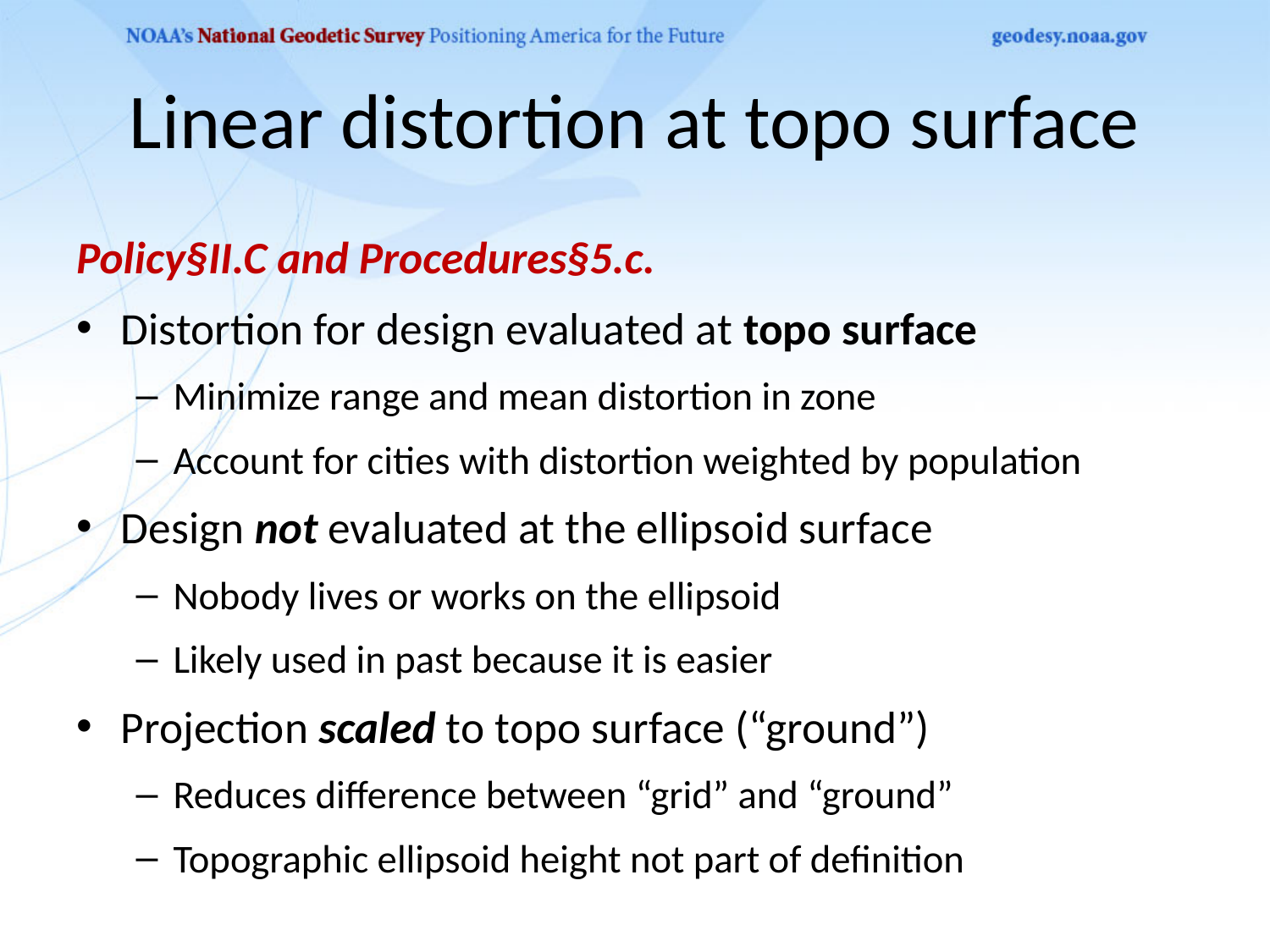

# Linear distortion at topo surface
Policy§II.C and Procedures§5.c.
Distortion for design evaluated at topo surface
Minimize range and mean distortion in zone
Account for cities with distortion weighted by population
Design not evaluated at the ellipsoid surface
Nobody lives or works on the ellipsoid
Likely used in past because it is easier
Projection scaled to topo surface (“ground”)
Reduces difference between “grid” and “ground”
Topographic ellipsoid height not part of definition